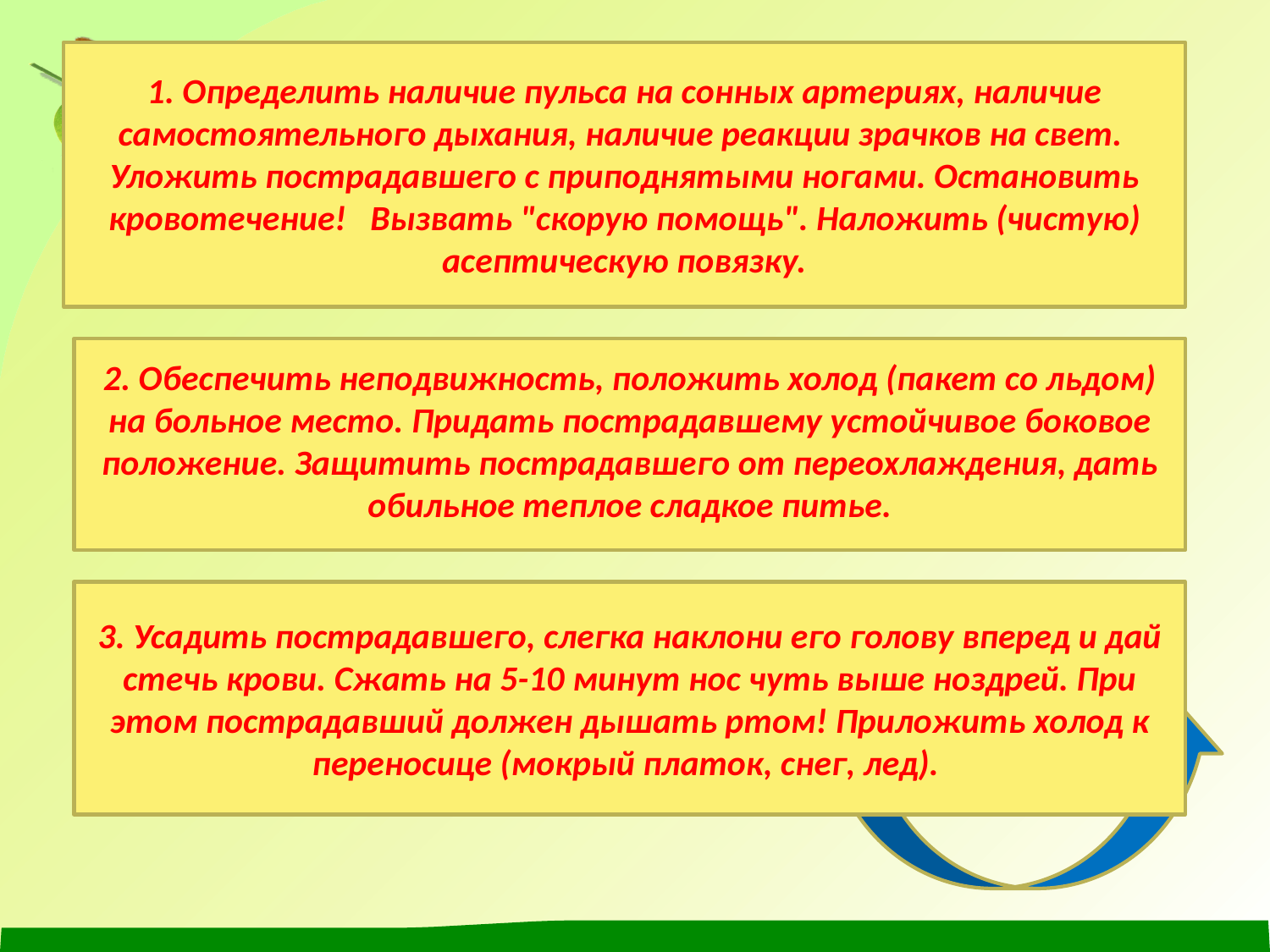

1. Определить наличие пульса на сонных артериях, наличие самостоятельного дыхания, наличие реакции зрачков на свет.  Уложить пострадавшего с приподнятыми ногами. Остановить кровотечение!   Вызвать "скорую помощь". Наложить (чистую) асептическую повязку.

2. Обеспечить неподвижность, положить холод (пакет со льдом) на больное место. Придать пострадавшему устойчивое боковое положение. Защитить пострадавшего от переохлаждения, дать обильное теплое сладкое питье.

3. Усадить пострадавшего, слегка наклони его голову вперед и дай стечь крови. Сжать на 5-10 минут нос чуть выше ноздрей. При этом пострадавший должен дышать ртом! Приложить холод к переносице (мокрый платок, снег, лед).